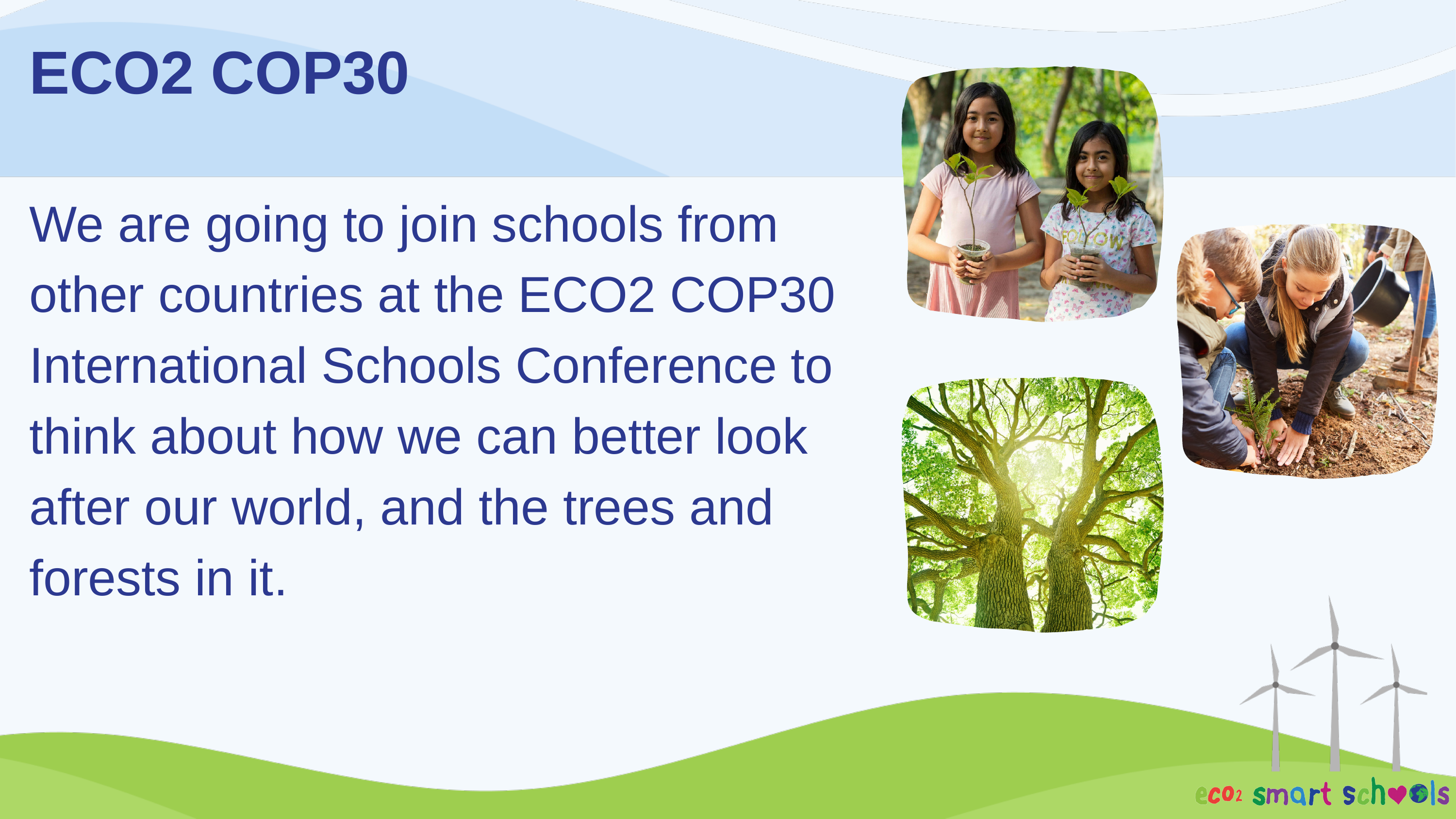

ECO2 COP30

We are going to join schools from other countries at the ECO2 COP30 International Schools Conference to think about how we can better look after our world, and the trees and forests in it.